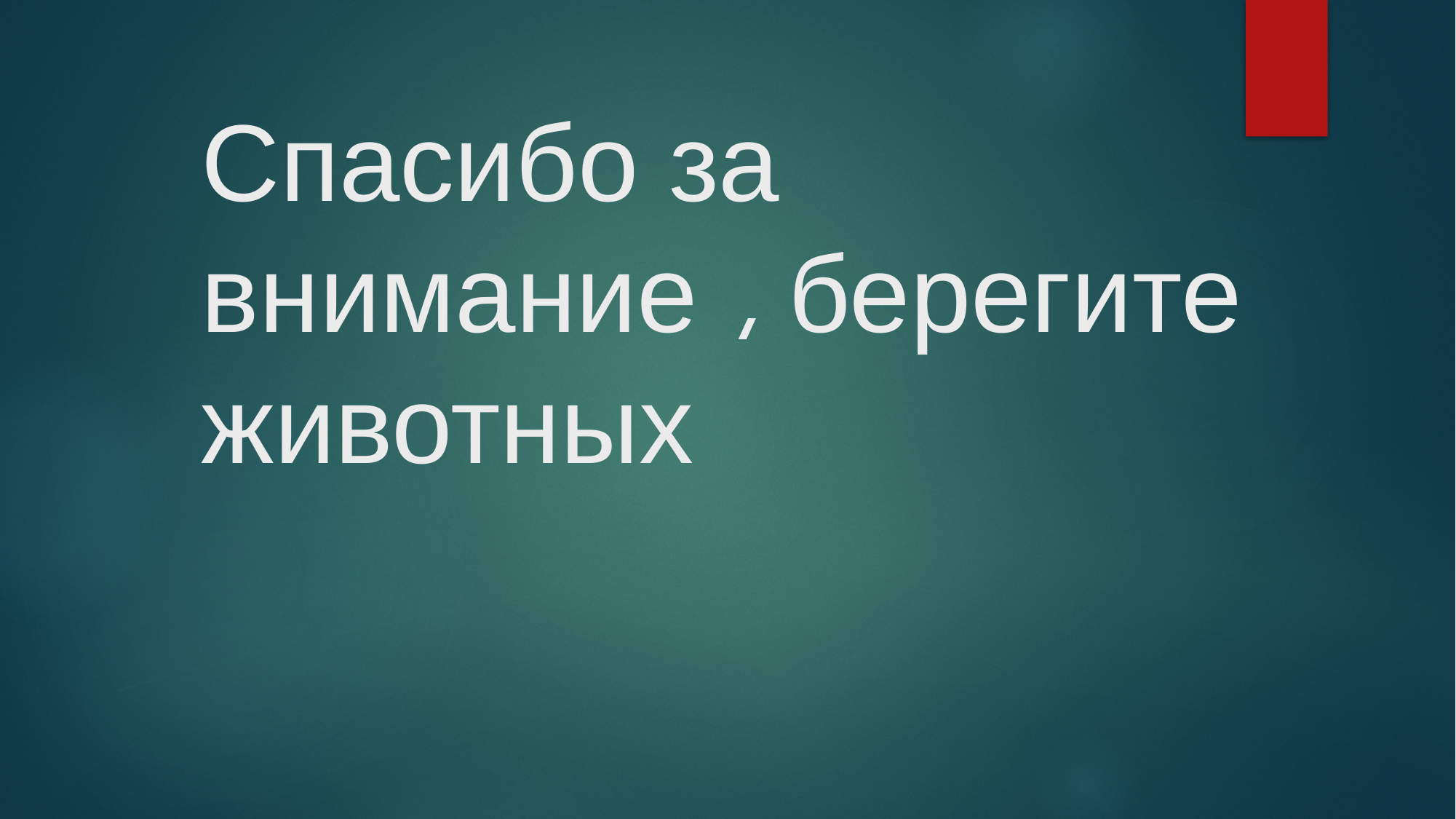

# Спасибо за внимание , берегите животных